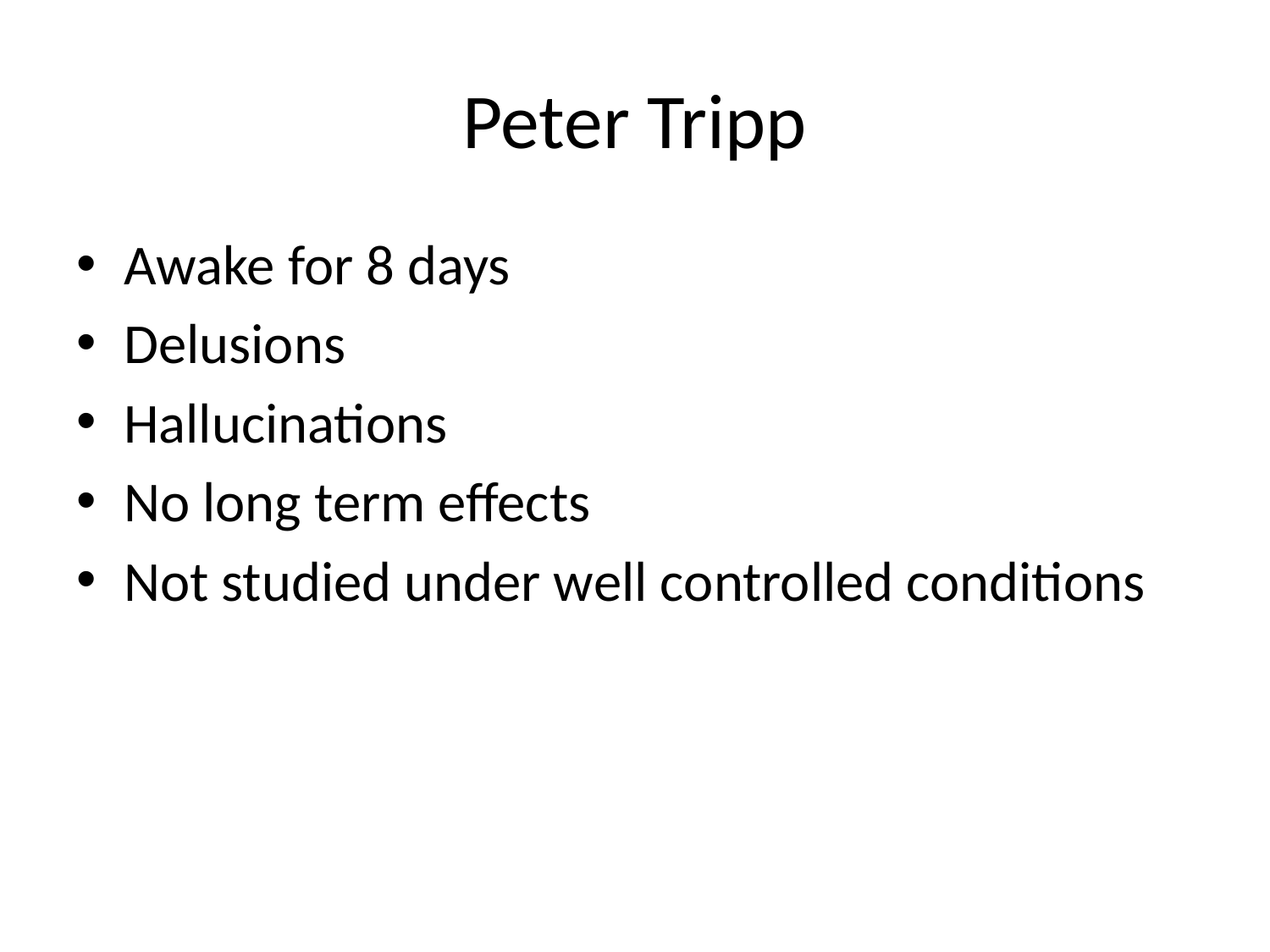

# Peter Tripp
Awake for 8 days
Delusions
Hallucinations
No long term effects
Not studied under well controlled conditions